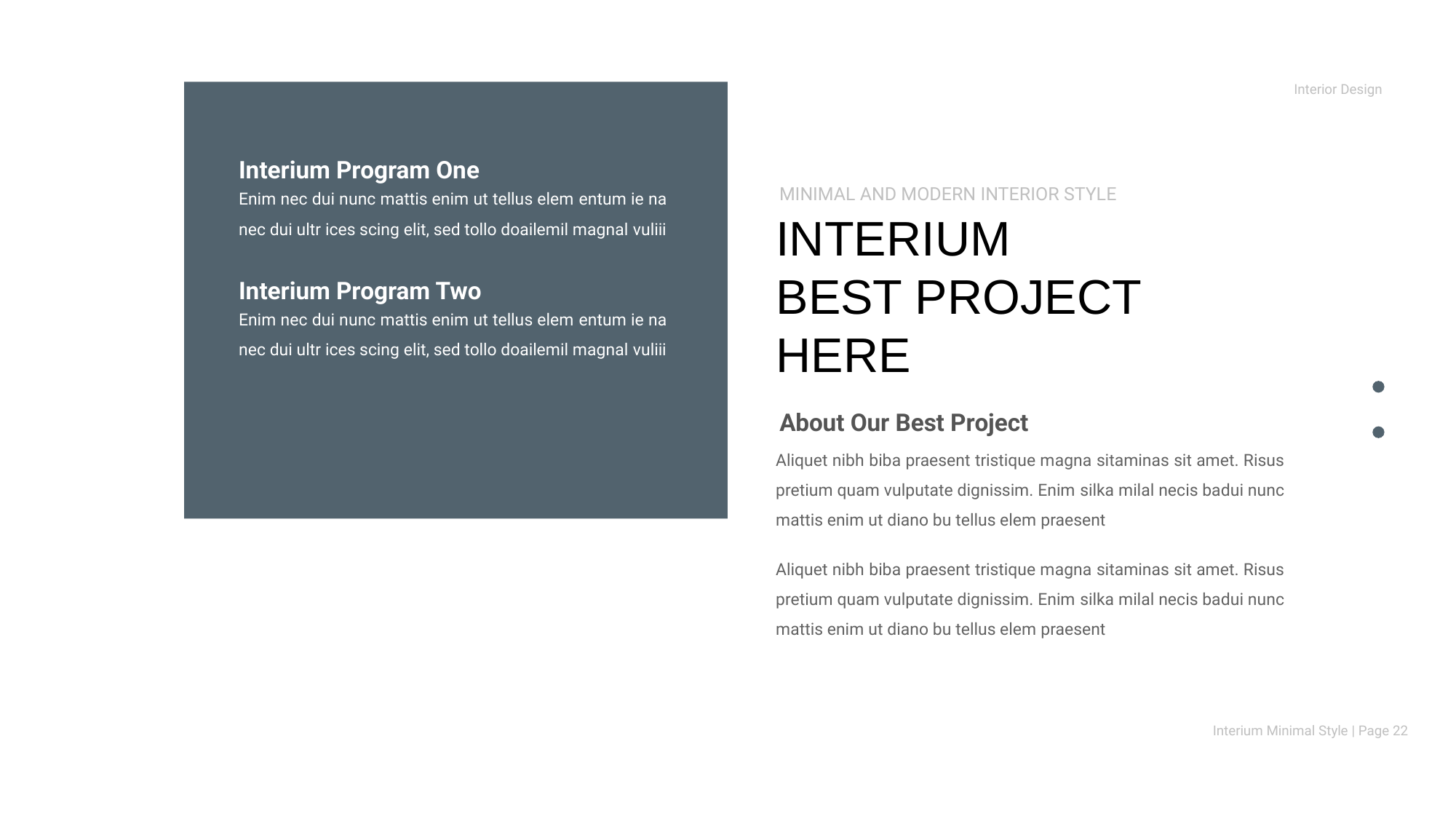

Interior Design
Interium Program One
Enim nec dui nunc mattis enim ut tellus elem entum ie na nec dui ultr ices scing elit, sed tollo doailemil magnal vuliii
MINIMAL AND MODERN INTERIOR STYLE
INTERIUM BEST PROJECT HERE
Interium Program Two
Enim nec dui nunc mattis enim ut tellus elem entum ie na nec dui ultr ices scing elit, sed tollo doailemil magnal vuliii

About Our Best Project

Aliquet nibh biba praesent tristique magna sitaminas sit amet. Risus pretium quam vulputate dignissim. Enim silka milal necis badui nunc mattis enim ut diano bu tellus elem praesent
Aliquet nibh biba praesent tristique magna sitaminas sit amet. Risus pretium quam vulputate dignissim. Enim silka milal necis badui nunc mattis enim ut diano bu tellus elem praesent
Interium Minimal Style | Page 22